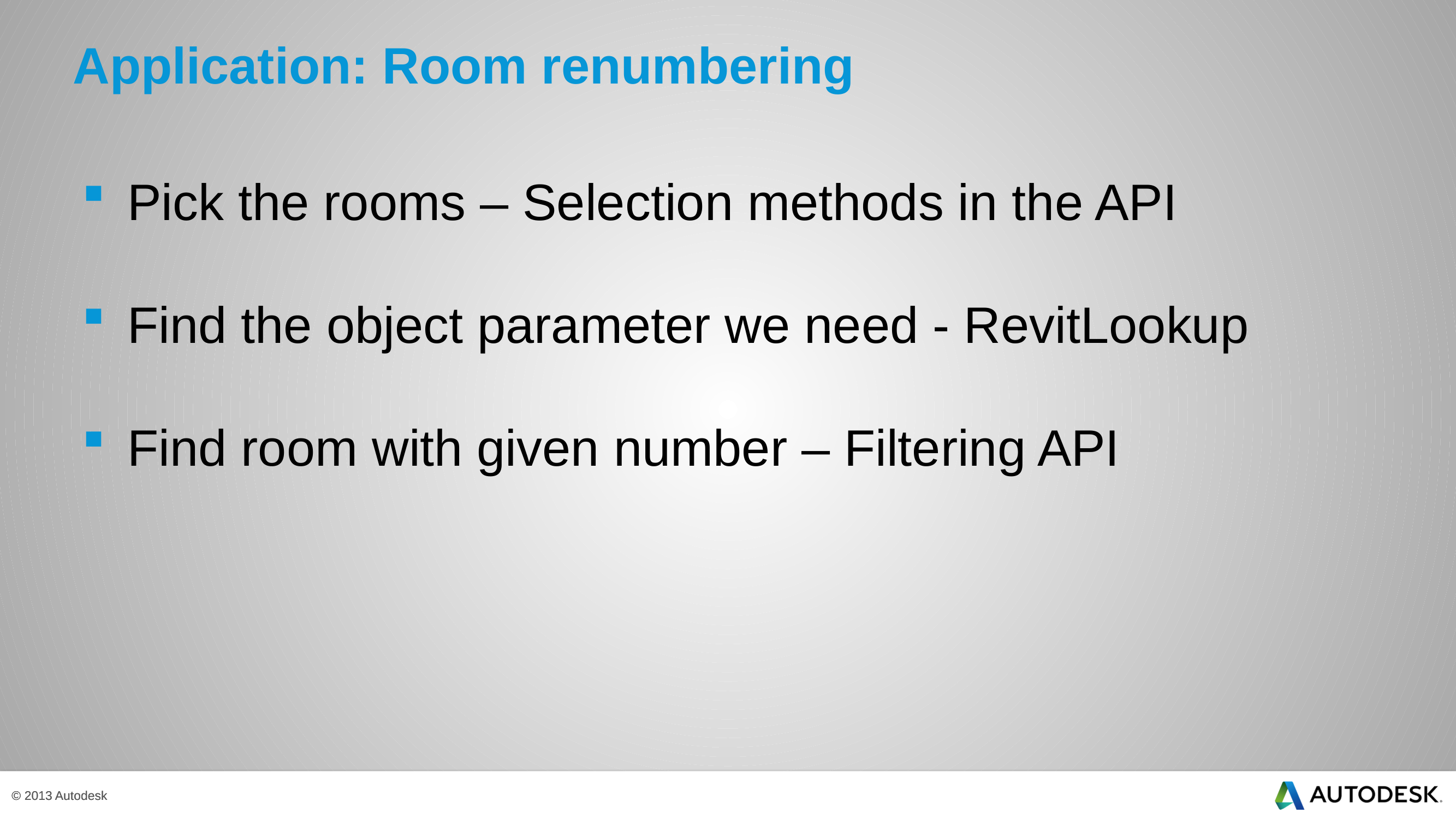

# Application: Room renumbering
Pick the rooms – Selection methods in the API

Find the object parameter we need - RevitLookup

Find room with given number – Filtering API